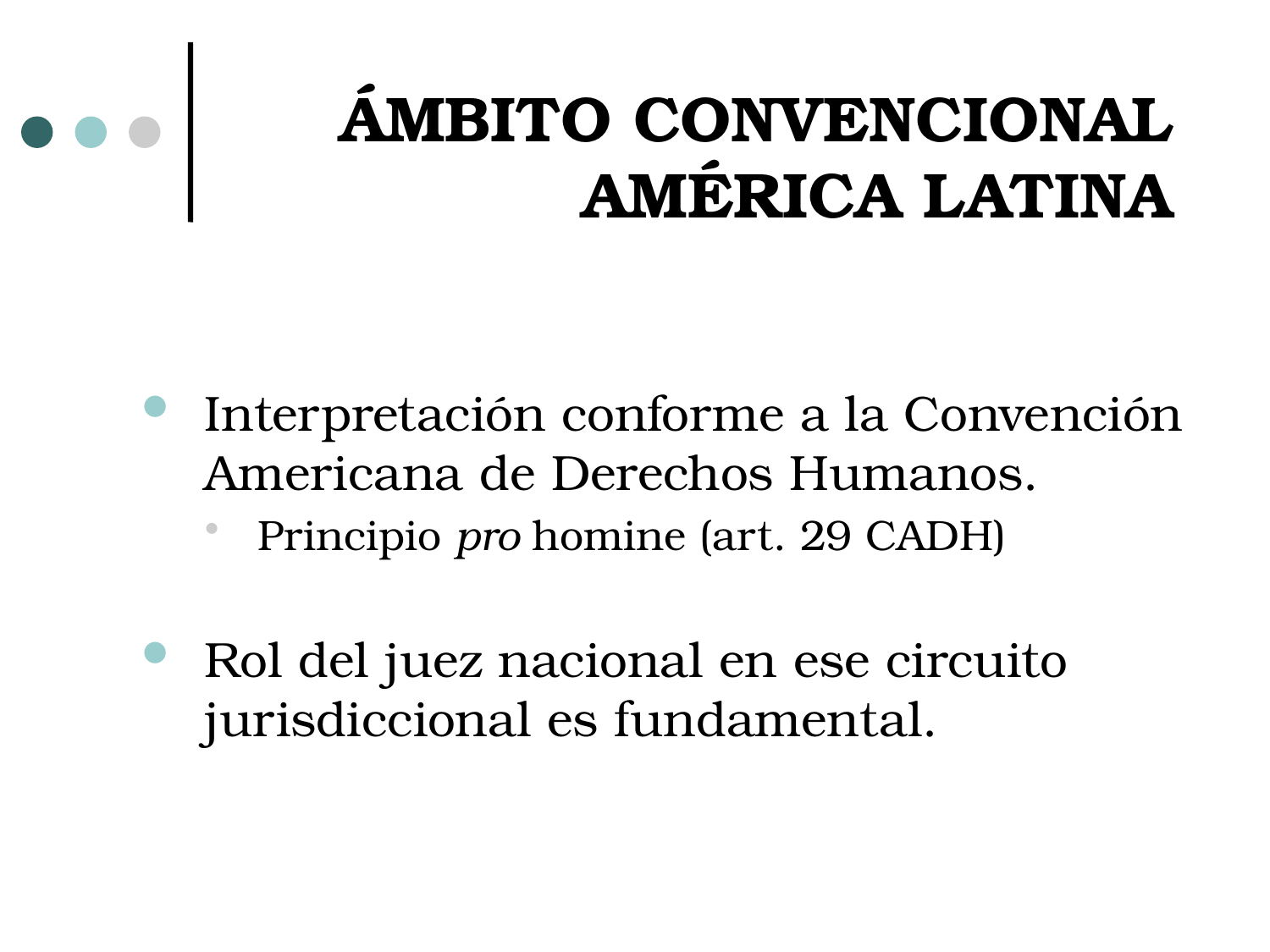

# ÁMBITO CONVENCIONAL AMÉRICA LATINA

Interpretación conforme a la Convención Americana de Derechos Humanos.
Principio pro homine (art. 29 CADH)

Rol del juez nacional en ese circuito jurisdiccional es fundamental.